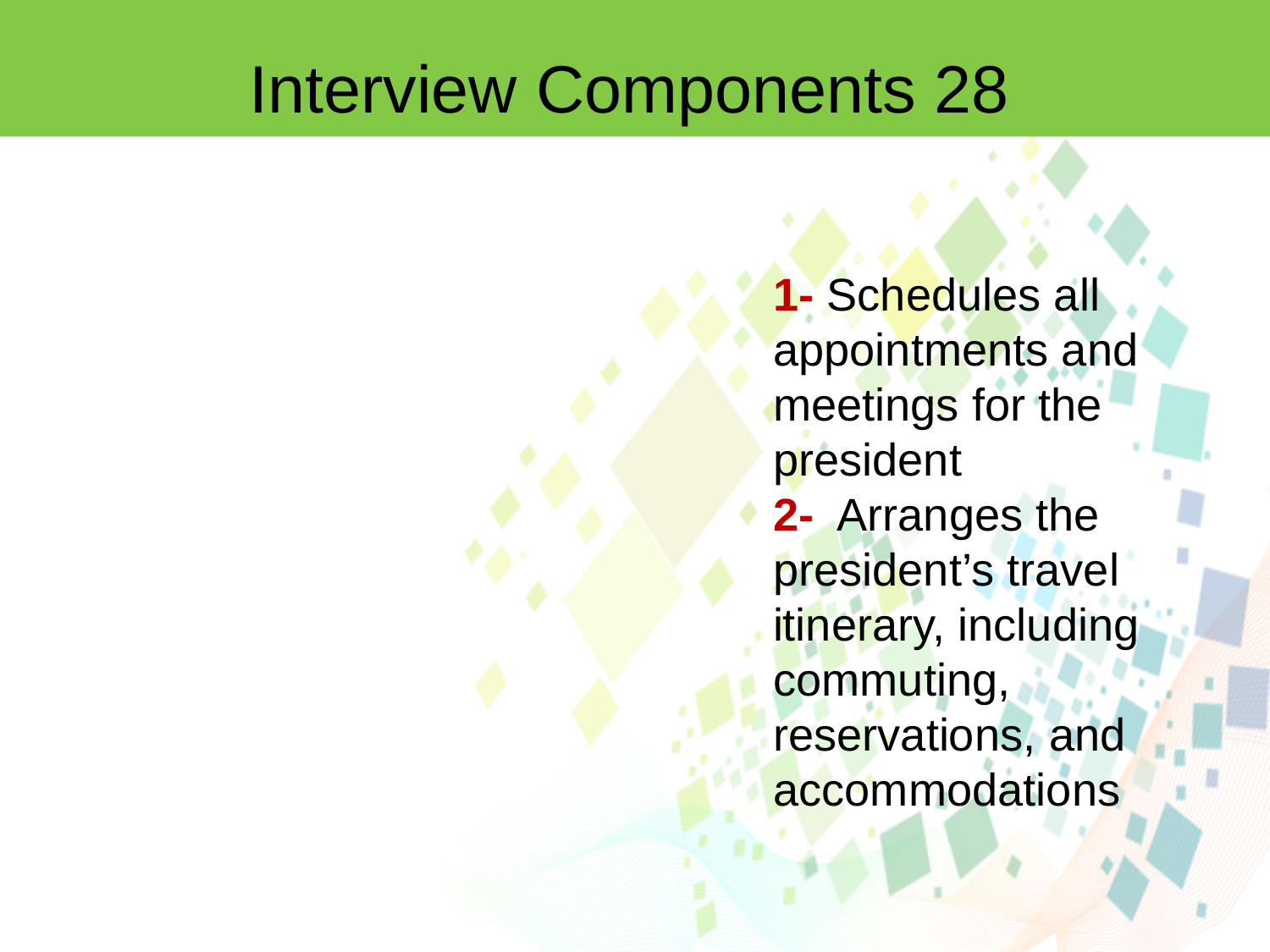

Interview Components 28
1- Schedules all appointments and meetings for the president
2-  Arranges the president’s travel itinerary, including commuting, reservations, and accommodations